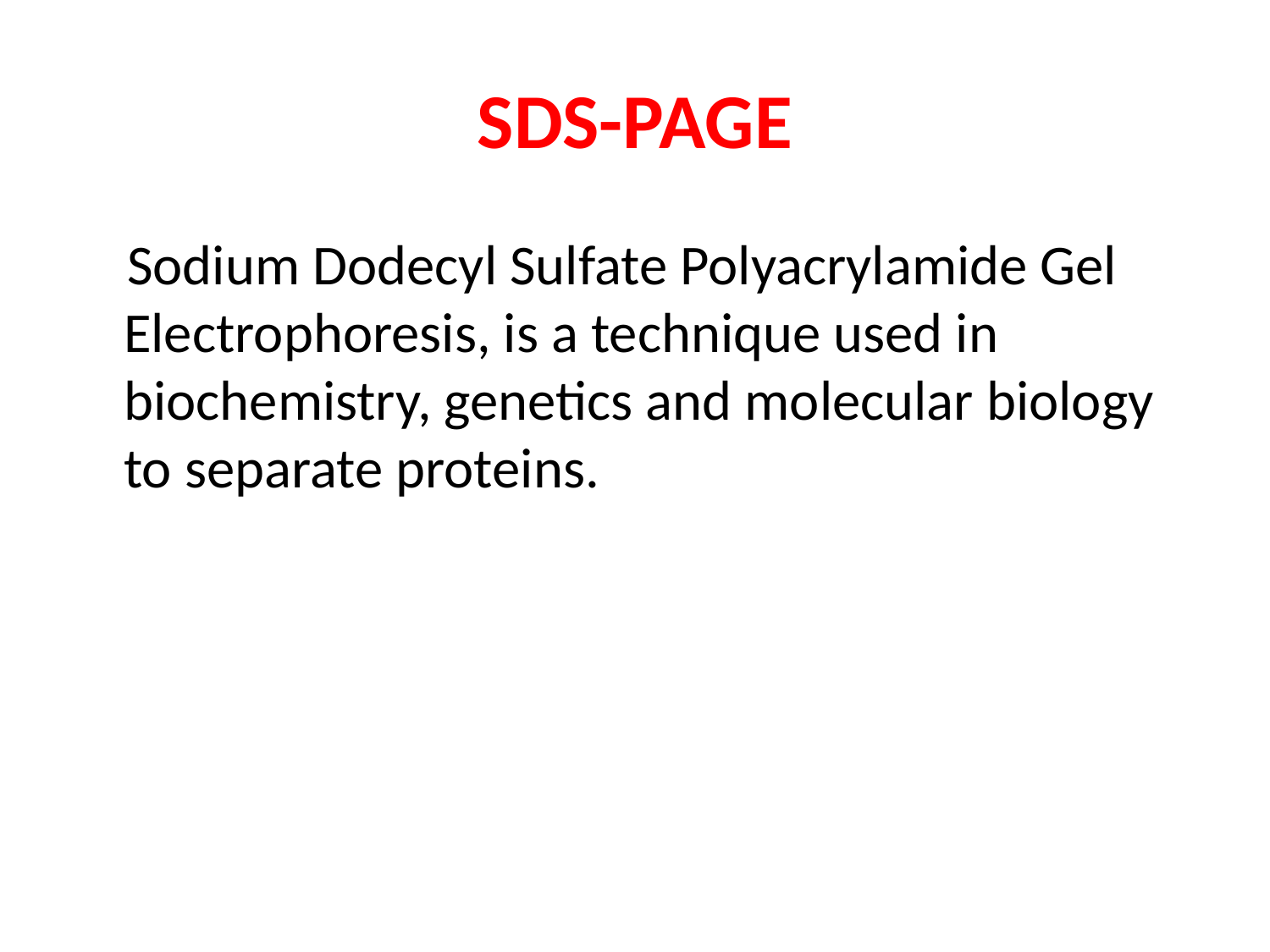

# SDS-PAGE
    Sodium Dodecyl Sulfate Polyacrylamide Gel Electrophoresis, is a technique used in biochemistry, genetics and molecular biology to separate proteins.